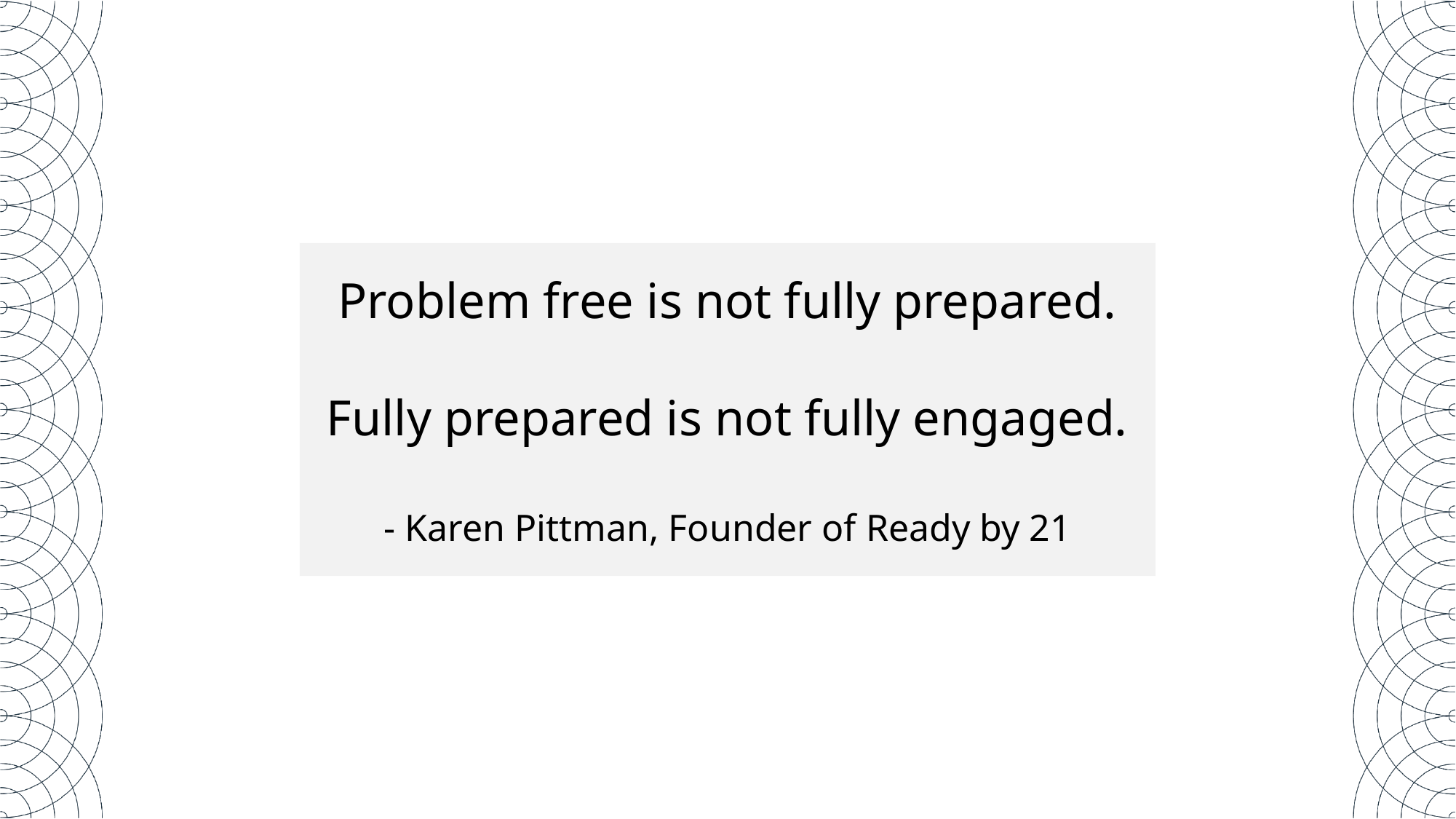

Problem free is not fully prepared.
Fully prepared is not fully engaged.
- Karen Pittman, Founder of Ready by 21